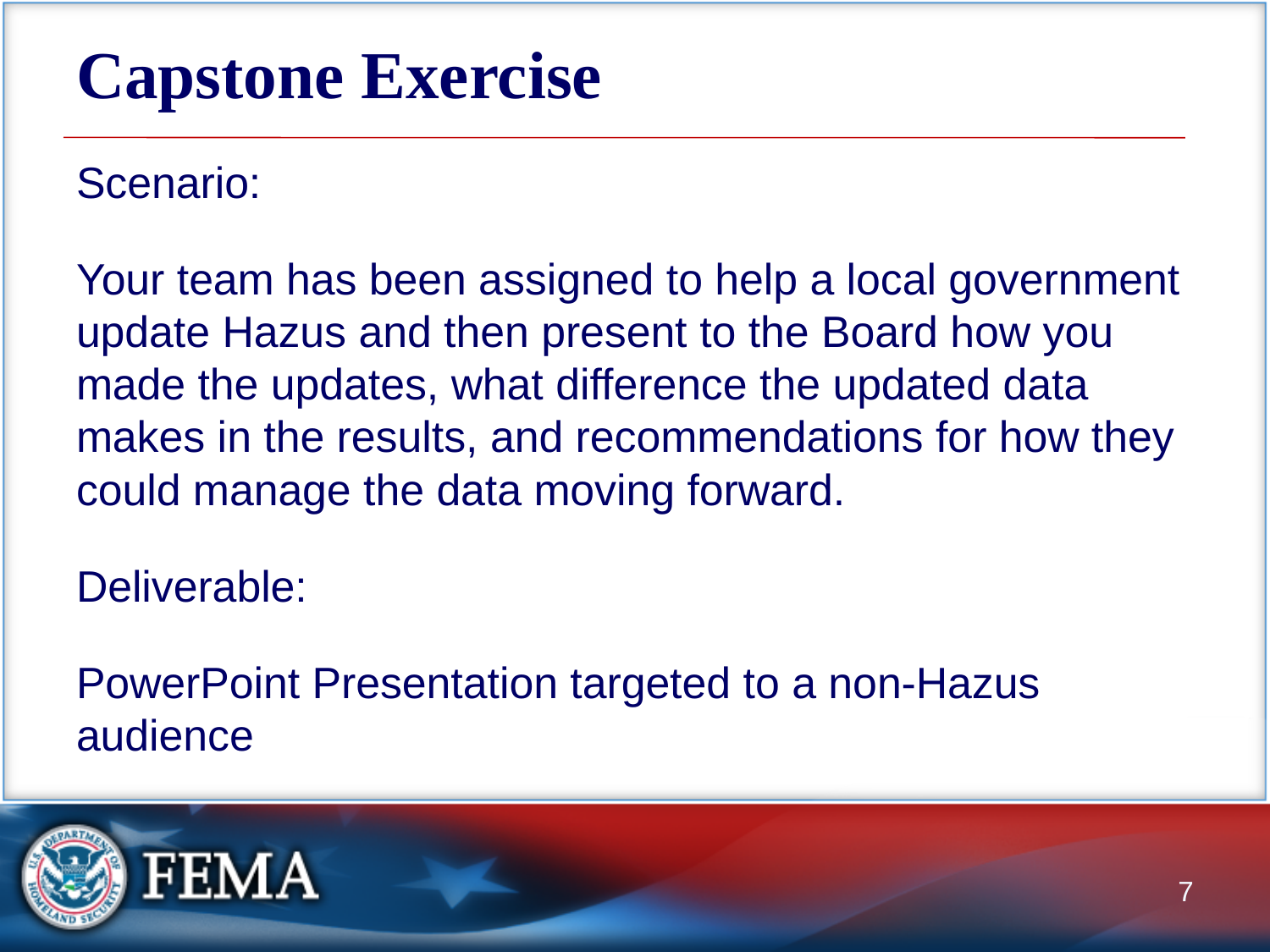

# Capstone Exercise
Scenario:
Your team has been assigned to help a local government update Hazus and then present to the Board how you made the updates, what difference the updated data makes in the results, and recommendations for how they could manage the data moving forward.
Deliverable:
PowerPoint Presentation targeted to a non-Hazus audience
7